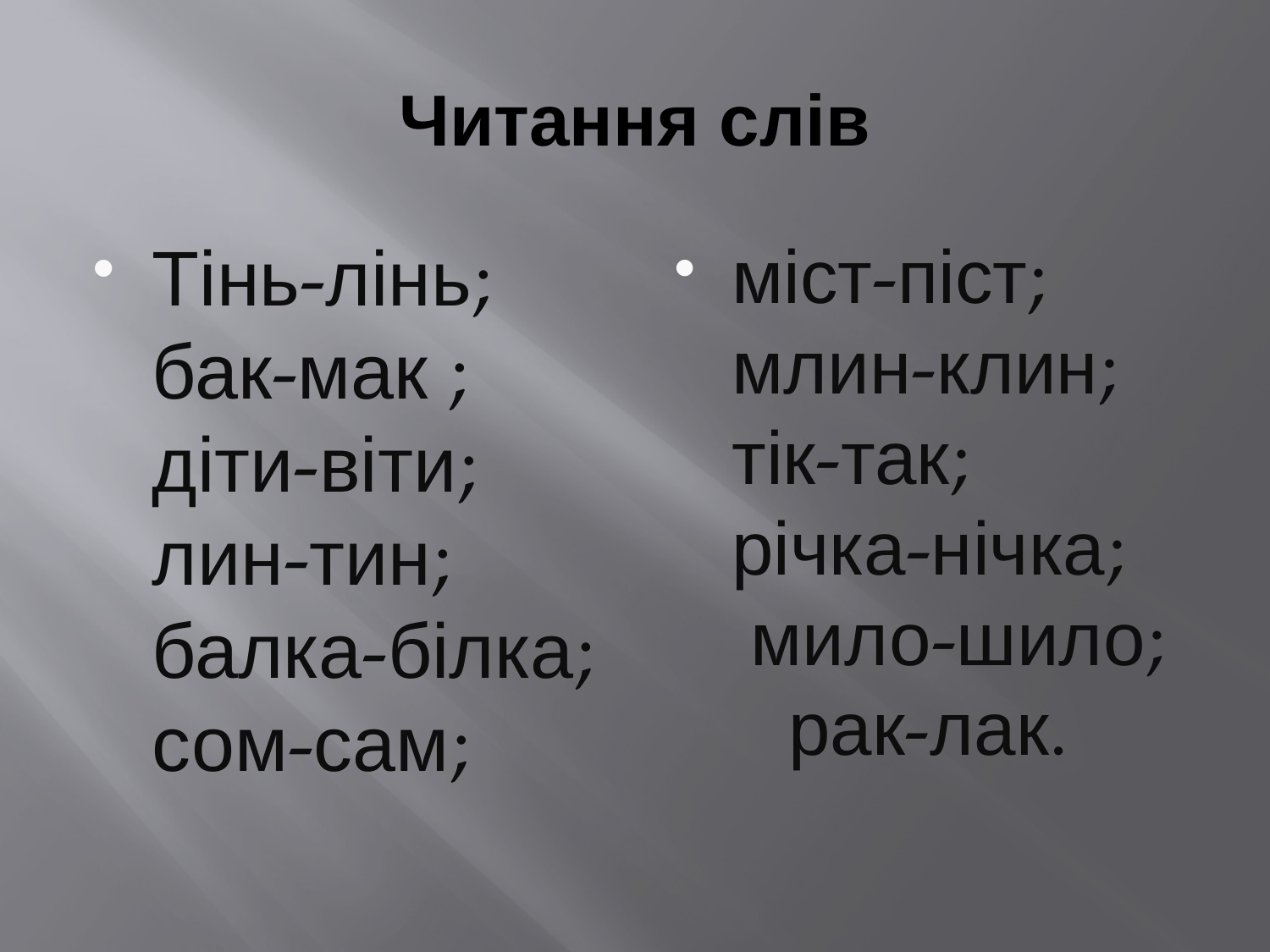

# Читання слів
Тінь-лінь;   бак-мак ;   діти-віти;   лин-тин;  балка-білка; сом-сам;
міст-піст;  млин-клин;     тік-так;            річка-нічка;     мило-шило;     рак-лак.